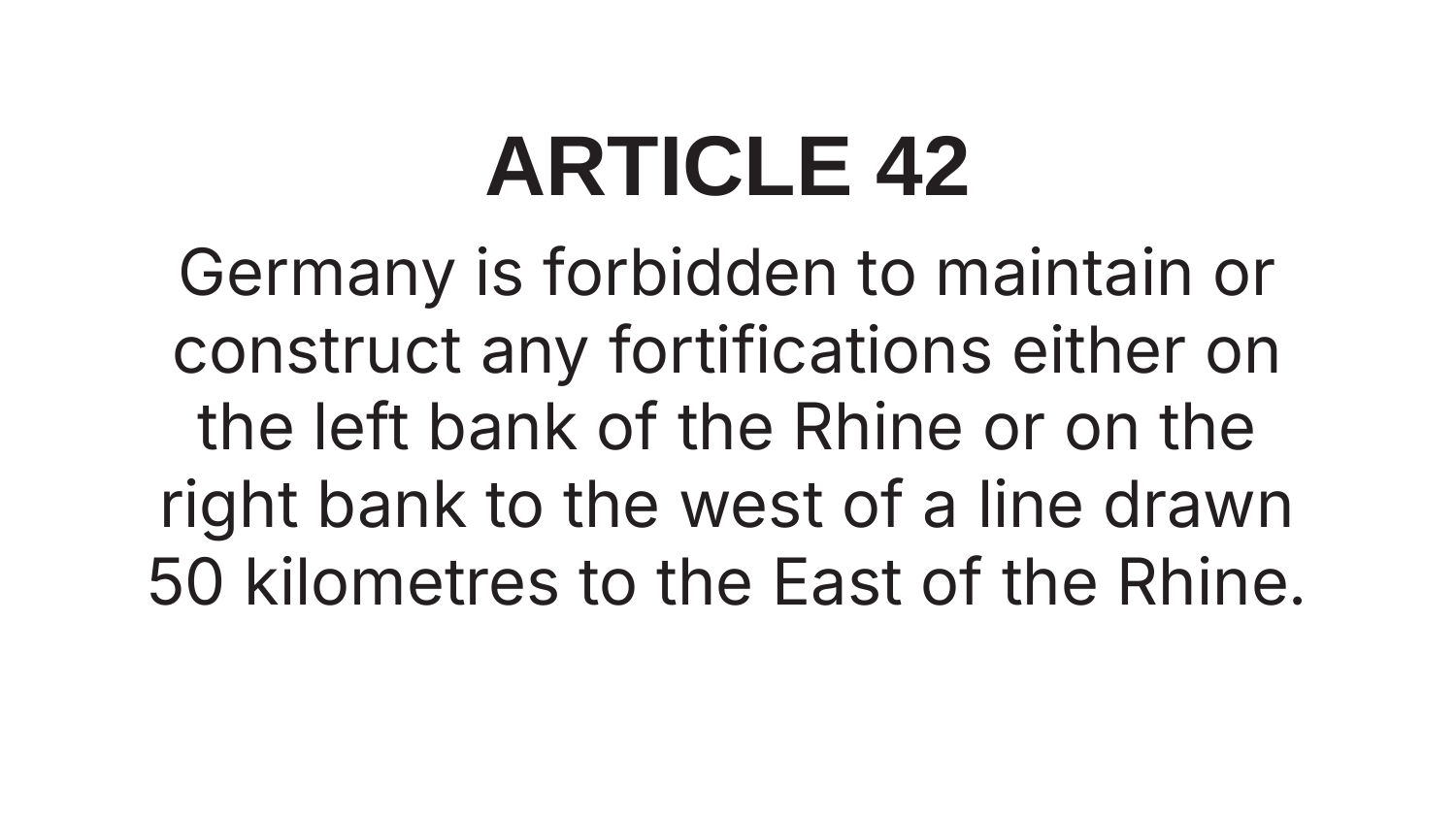

ARTICLE 42

Germany is forbidden to maintain or construct any fortifications either on the left bank of the Rhine or on the right bank to the west of a line drawn 50 kilometres to the East of the Rhine.